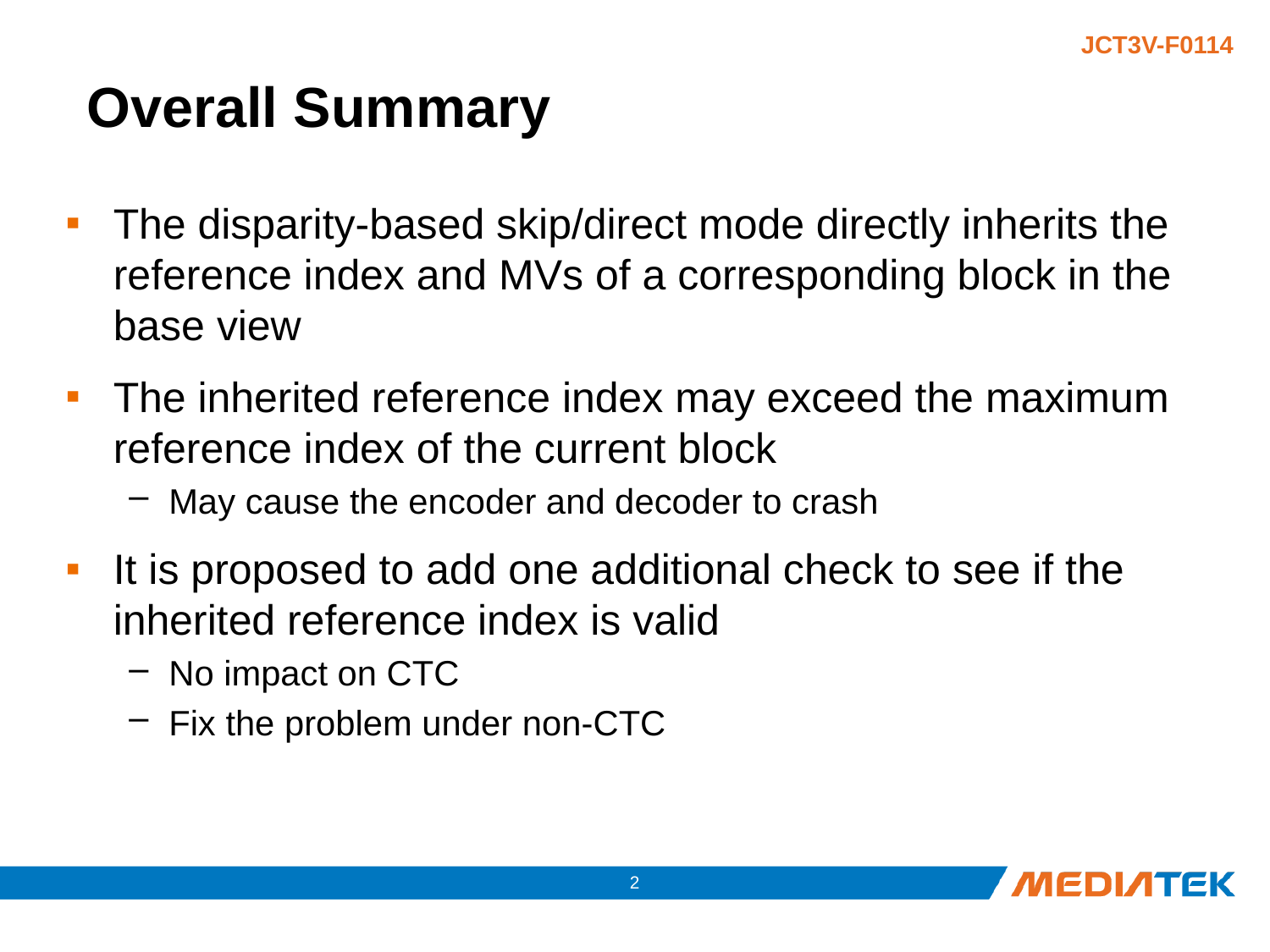

# Overall Summary
The disparity-based skip/direct mode directly inherits the reference index and MVs of a corresponding block in the base view
The inherited reference index may exceed the maximum reference index of the current block
May cause the encoder and decoder to crash
It is proposed to add one additional check to see if the inherited reference index is valid
No impact on CTC
Fix the problem under non-CTC

2